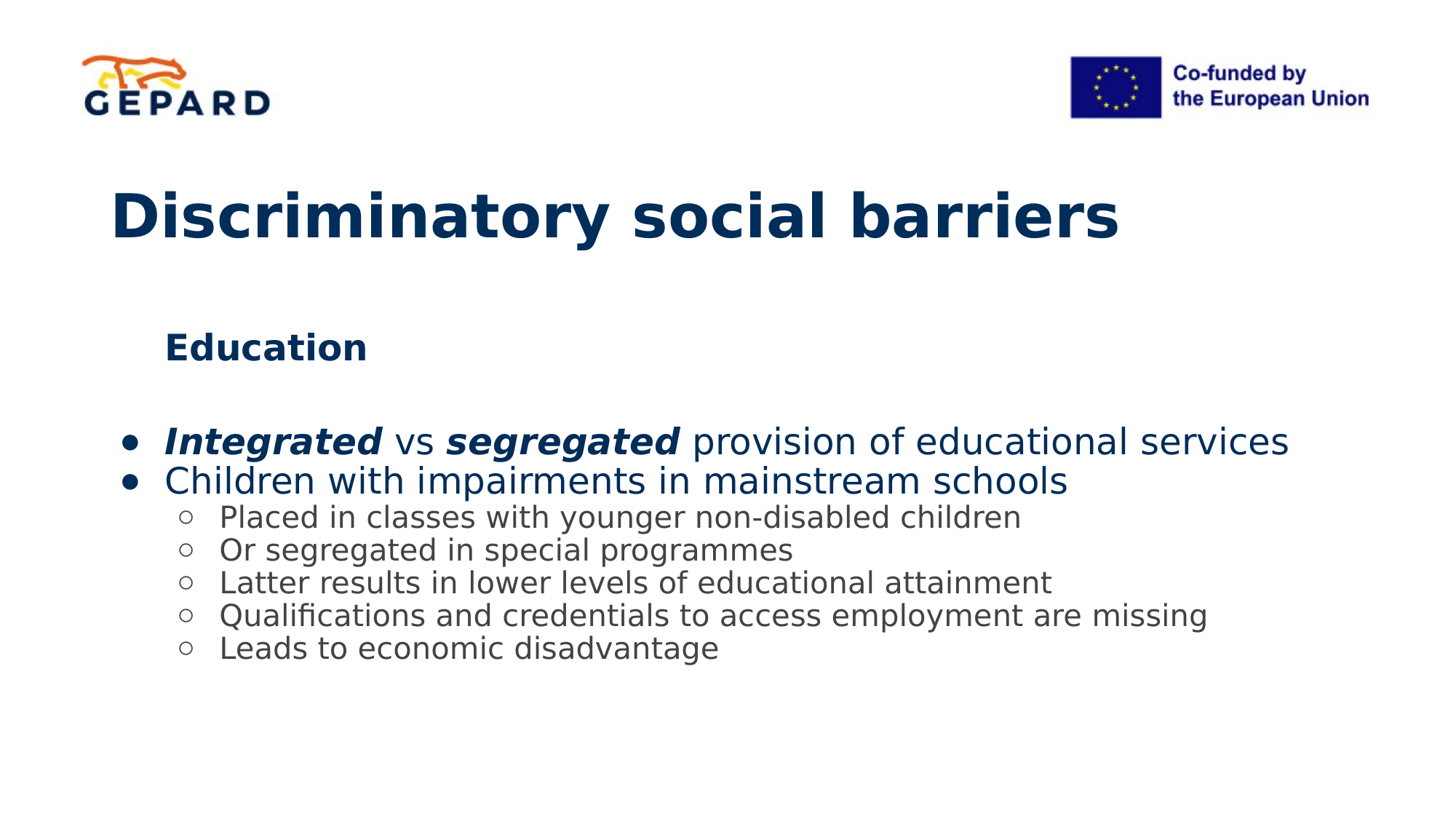

# Discriminatory social barriers
Education

Integrated vs segregated provision of educational services
Children with impairments in mainstream schools
Placed in classes with younger non-disabled children
Or segregated in special programmes
Latter results in lower levels of educational attainment
Qualifications and credentials to access employment are missing
Leads to economic disadvantage